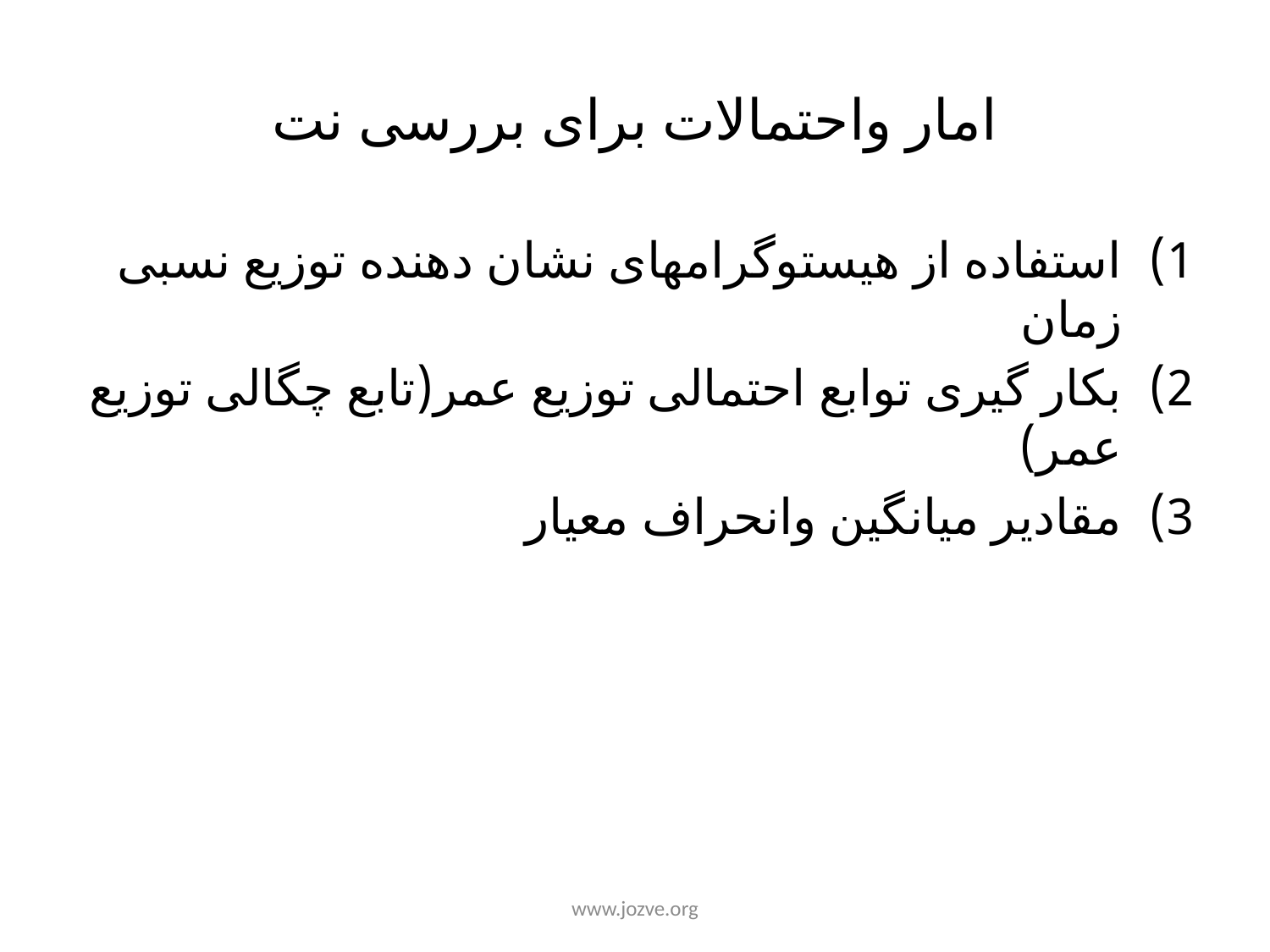

# امار واحتمالات برای بررسی نت
استفاده از هیستوگرامهای نشان دهنده توزیع نسبی زمان
بکار گیری توابع احتمالی توزیع عمر(تابع چگالی توزیع عمر)
مقادیر میانگین وانحراف معیار

www.jozve.org